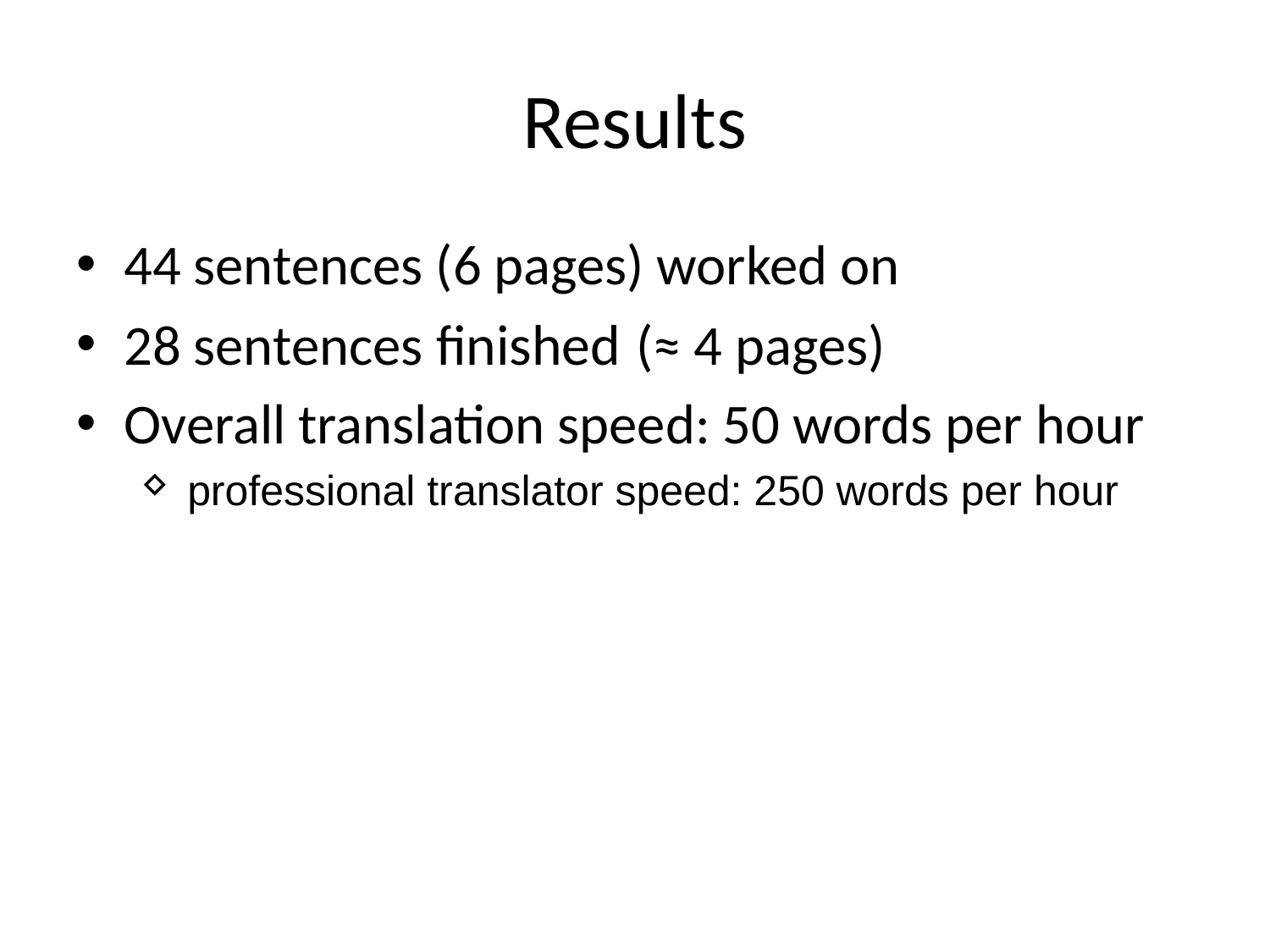

# Results
44 sentences (6 pages) worked on
28 sentences finished (≈ 4 pages)
Overall translation speed: 50 words per hour
professional translator speed: 250 words per hour